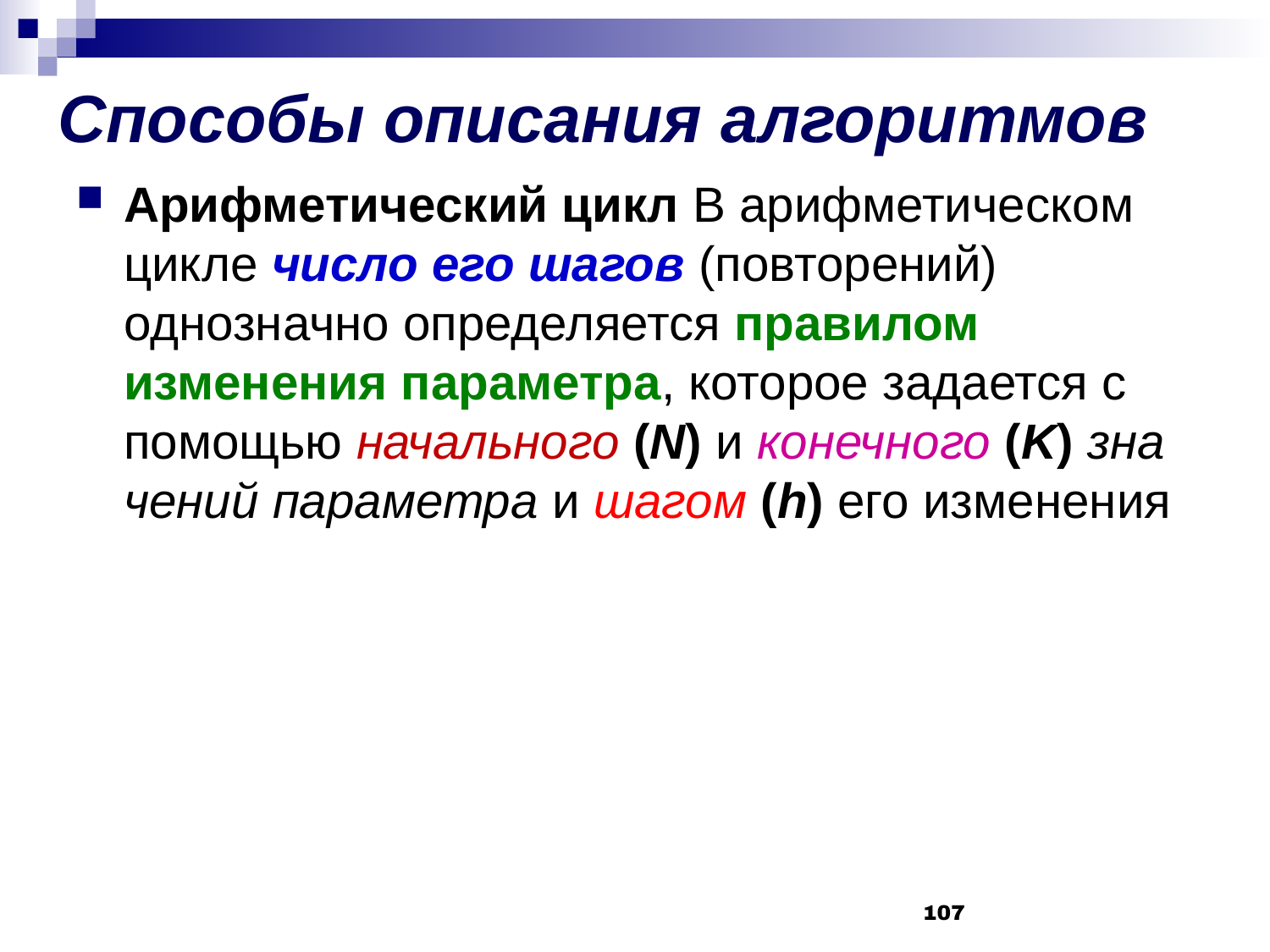

# Способы описания алгоритмов
Арифметический цикл В арифметическом цикле число его шагов (повторений) однозначно определяется прави­лом изменения параметра, которое задается с помощью начального (N) и конечного (K) зна­чений параметра и шагом (h) его изменения

107